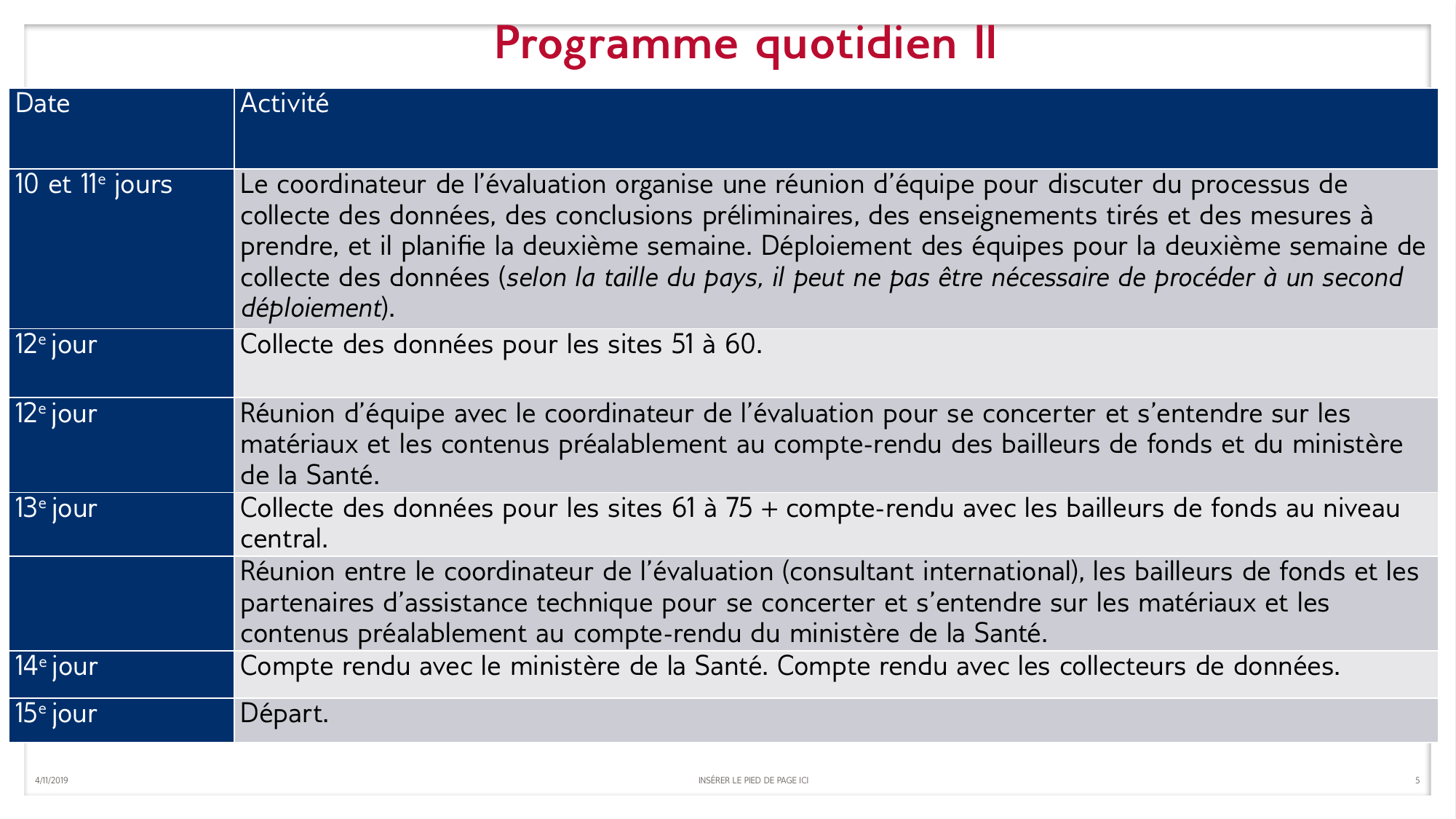

4/11/2019
                   INSÉRER LE PIED DE PAGE ICI
5
# Programme quotidien II
| Date | Activité |
| --- | --- |
| 10 et 11e jours | Le coordinateur de l’évaluation organise une réunion d’équipe pour discuter du processus de collecte des données, des conclusions préliminaires, des enseignements tirés et des mesures à prendre, et il planifie la deuxième semaine. Déploiement des équipes pour la deuxième semaine de collecte des données (selon la taille du pays, il peut ne pas être nécessaire de procéder à un second déploiement). |
| 12e jour | Collecte des données pour les sites 51 à 60. |
| 12e jour | Réunion d’équipe avec le coordinateur de l’évaluation pour se concerter et s’entendre sur les matériaux et les contenus préalablement au compte-rendu des bailleurs de fonds et du ministère de la Santé. |
| 13e jour | Collecte des données pour les sites 61 à 75 + compte-rendu avec les bailleurs de fonds au niveau central. |
|  | Réunion entre le coordinateur de l’évaluation (consultant international), les bailleurs de fonds et les partenaires d’assistance technique pour se concerter et s’entendre sur les matériaux et les contenus préalablement au compte-rendu du ministère de la Santé. |
| 14e jour | Compte rendu avec le ministère de la Santé. Compte rendu avec les collecteurs de données. |
| 15e jour | Départ. |